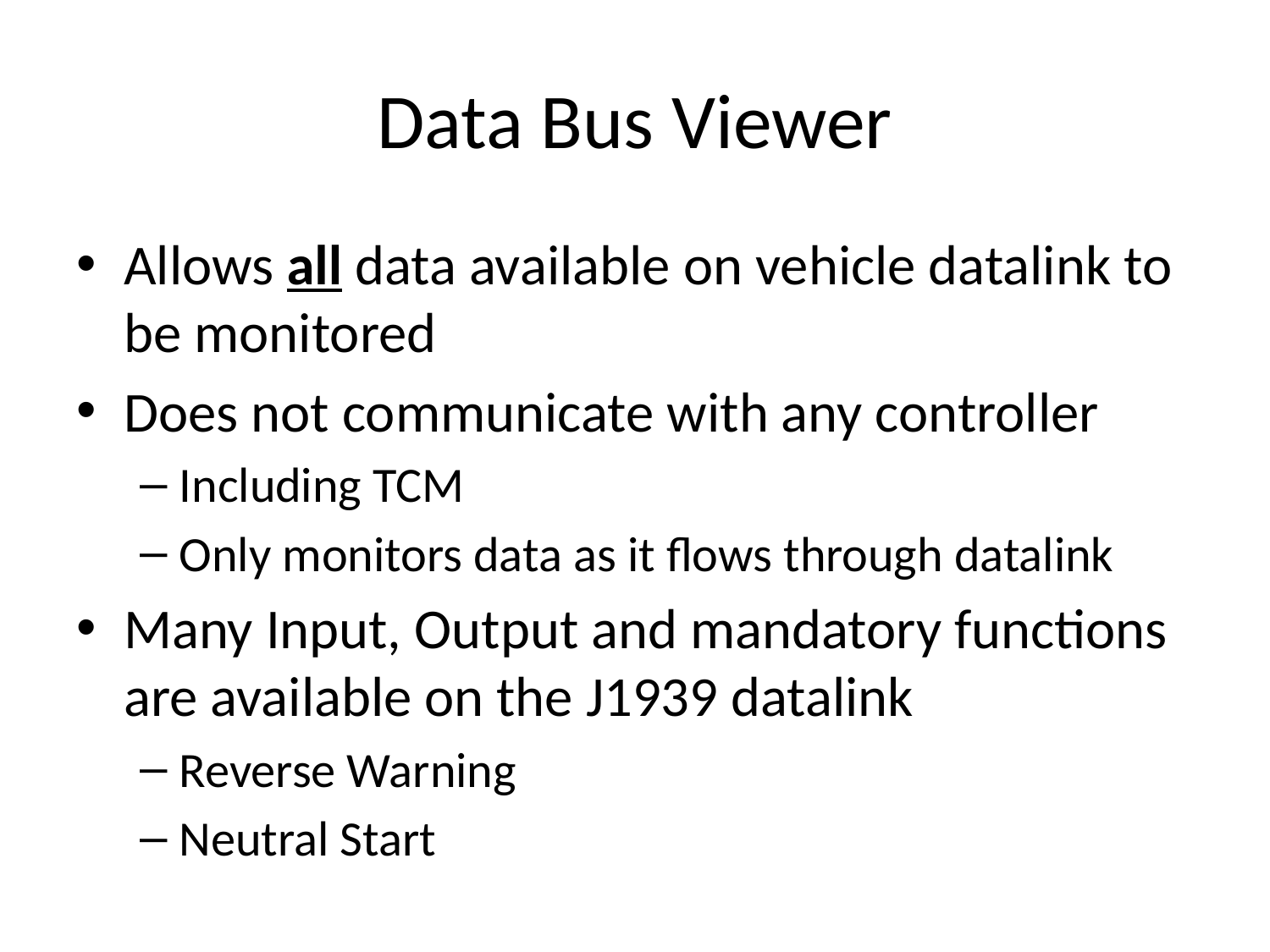

# Data Bus Viewer
Allows all data available on vehicle datalink to be monitored
Does not communicate with any controller
Including TCM
Only monitors data as it flows through datalink
Many Input, Output and mandatory functions are available on the J1939 datalink
Reverse Warning
Neutral Start